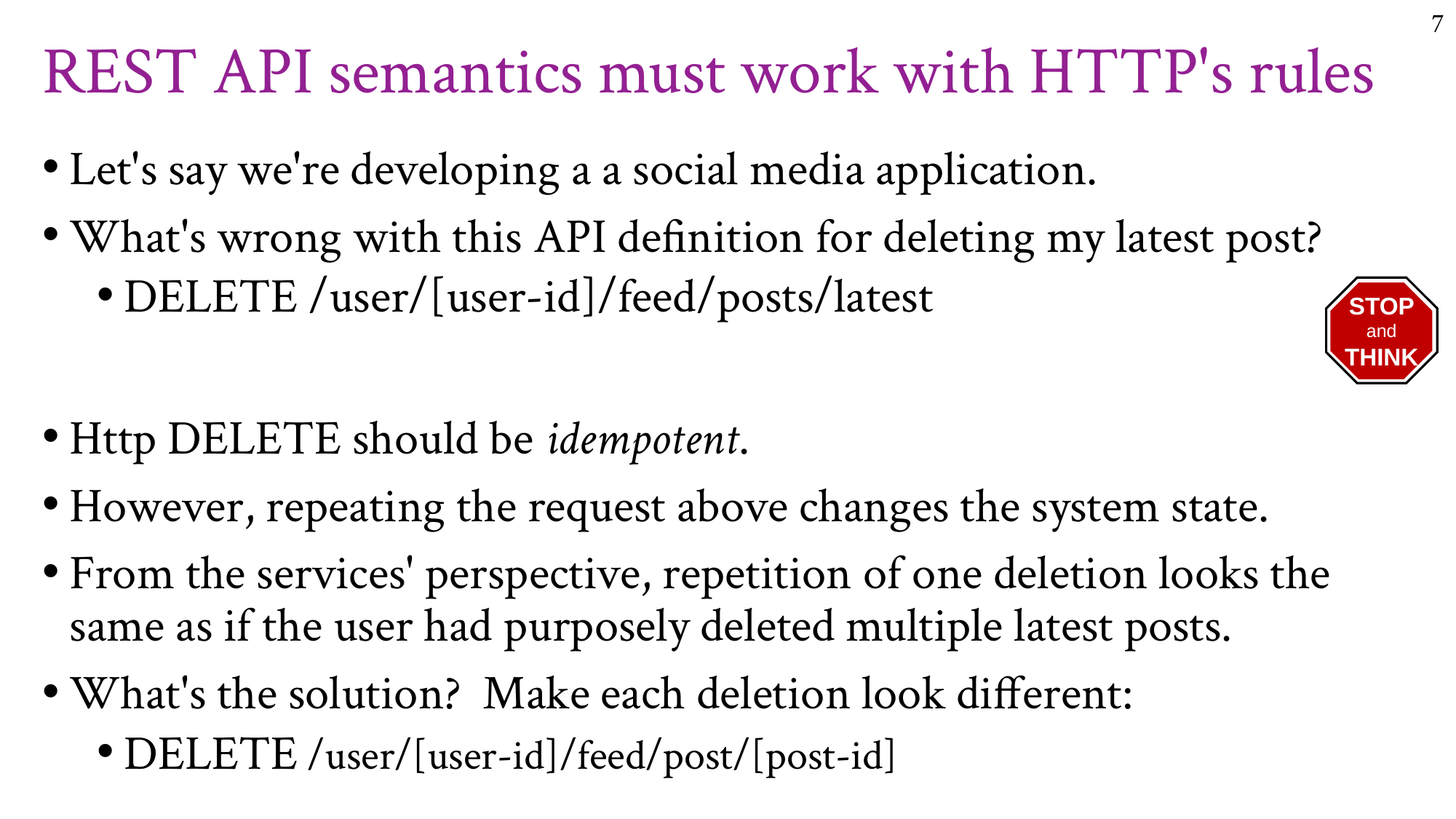

7
# REST API semantics must work with HTTP's rules
Let's say we're developing a a social media application.
What's wrong with this API definition for deleting my latest post?
DELETE /user/[user-id]/feed/posts/latest

Http DELETE should be idempotent.
However, repeating the request above changes the system state.
From the services' perspective, repetition of one deletion looks the same as if the user had purposely deleted multiple latest posts.
What's the solution?  Make each deletion look different:
DELETE /user/[user-id]/feed/post/[post-id]

STOP
and
THINK